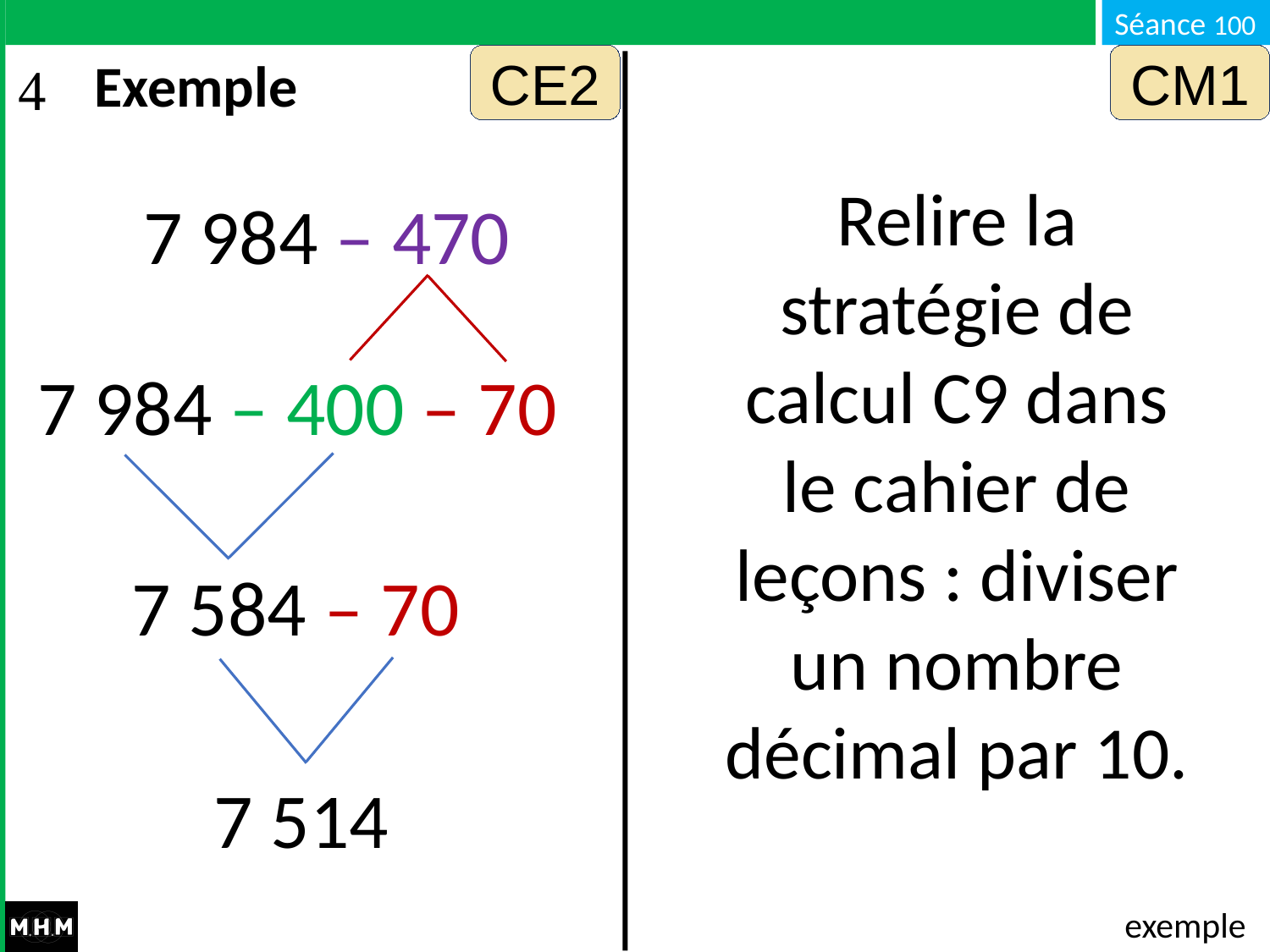

CE2
CM1
# Exemple

Relire la stratégie de calcul C9 dans le cahier de leçons : diviser un nombre décimal par 10.
7 984 – 470
7 984 – 400 – 70
7 584 – 70
7 514
exemple